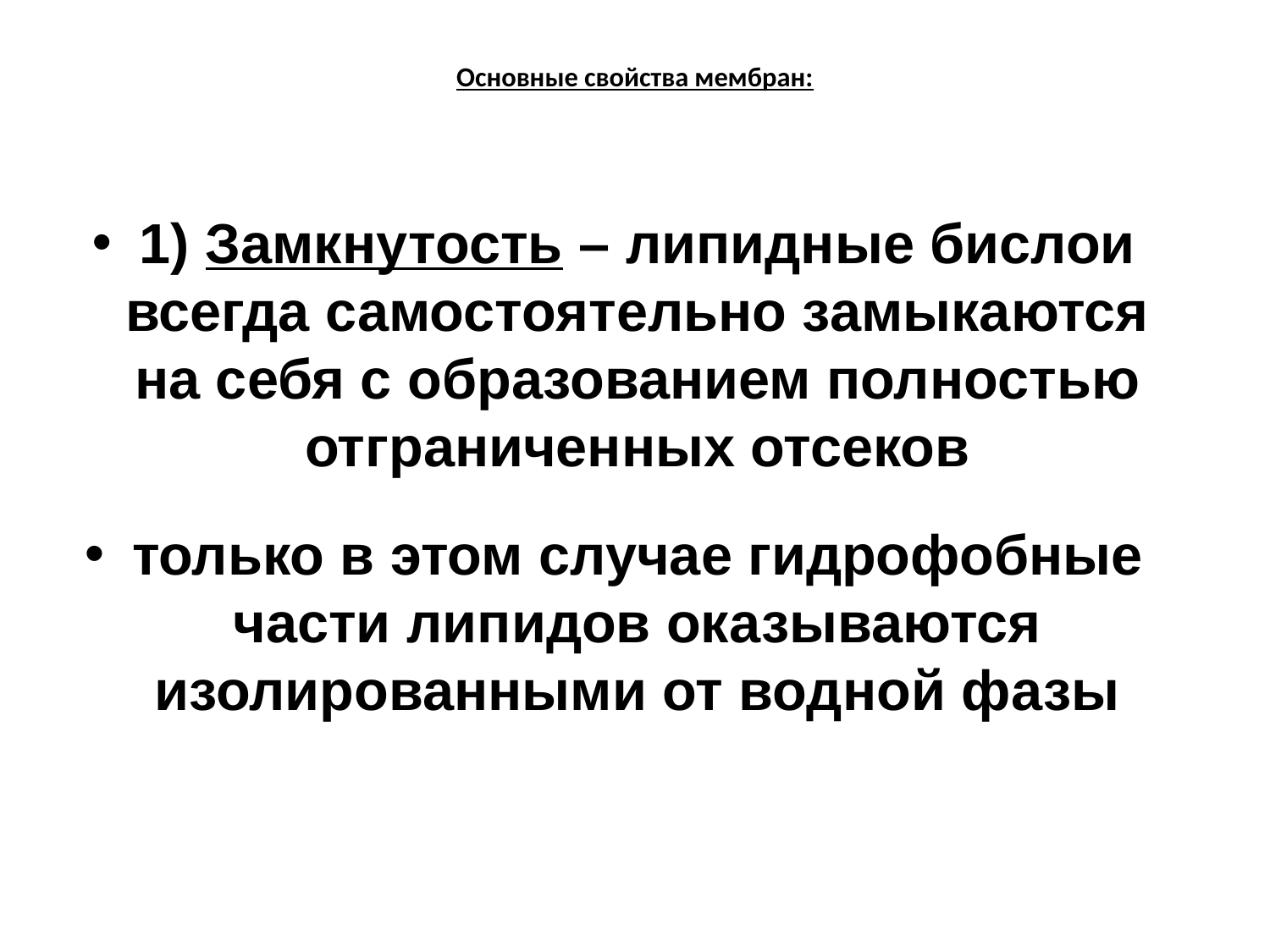

# Основные свойства мембран:
1) Замкнутость – липидные бислои всегда самостоятельно замыкаются на себя с образованием полностью отграниченных отсеков

только в этом случае гидрофобные части липидов оказываются изолированными от водной фазы